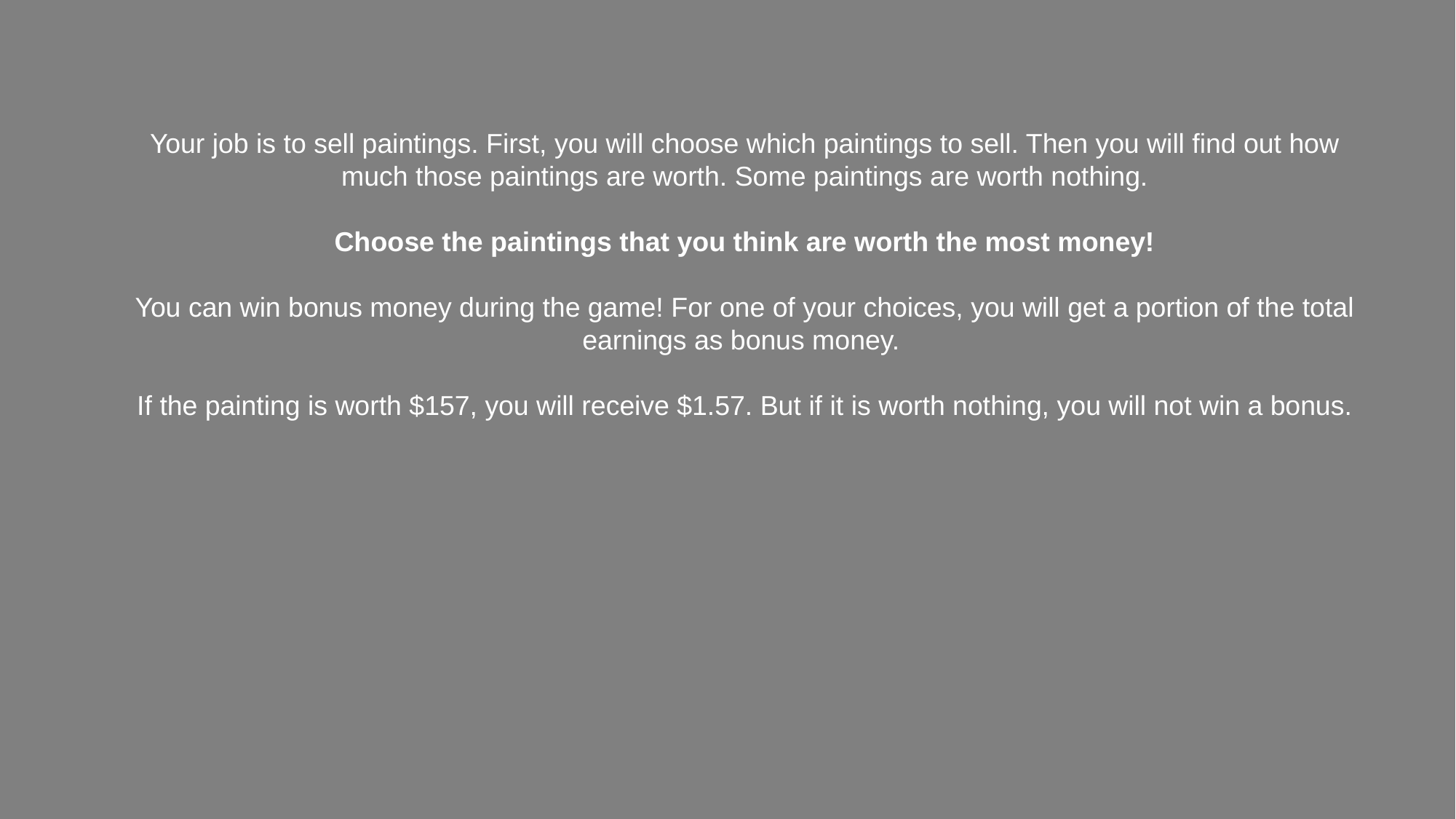

Your job is to sell paintings. First, you will choose which paintings to sell. Then you will find out how much those paintings are worth. Some paintings are worth nothing.

Choose the paintings that you think are worth the most money!

You can win bonus money during the game! For one of your choices, you will get a portion of the total earnings as bonus money.

If the painting is worth $157, you will receive $1.57. But if it is worth nothing, you will not win a bonus.

So, get ready to make some choices.
Please take your time and consider each choice carefully. Because these choices are important, we will give you a chance to practice making each choice a couple of times before you commit to your final decision.

We are interested in your deliberation process, so we may occasionally ask you to share with us the reasons for choosing one specific painting over the other painting. In these explanations, you may refer to any internal thoughts or external features that led to your decision.